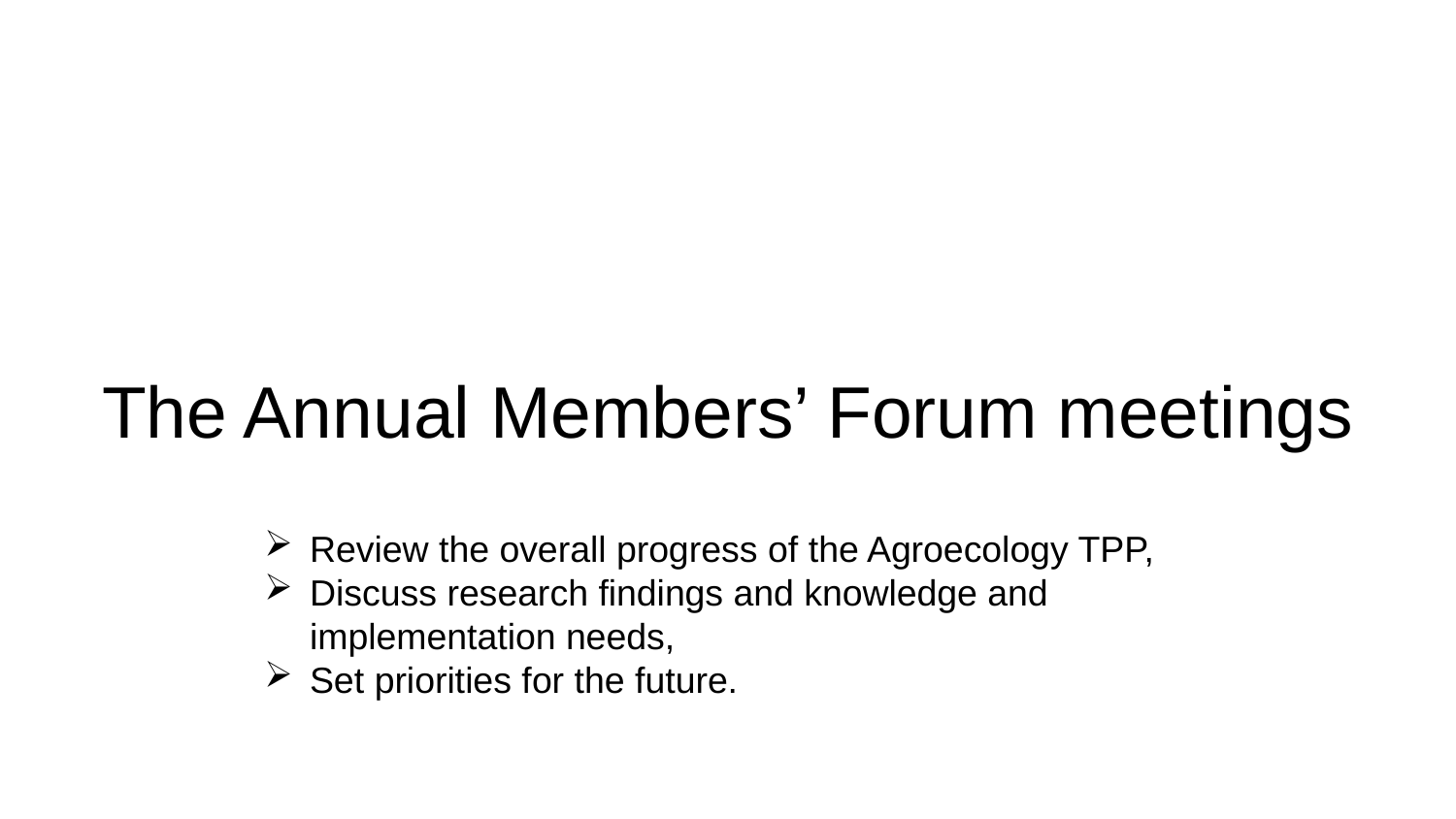

# The Annual Members’ Forum meetings
Review the overall progress of the Agroecology TPP,
Discuss research findings and knowledge and implementation needs,
Set priorities for the future.